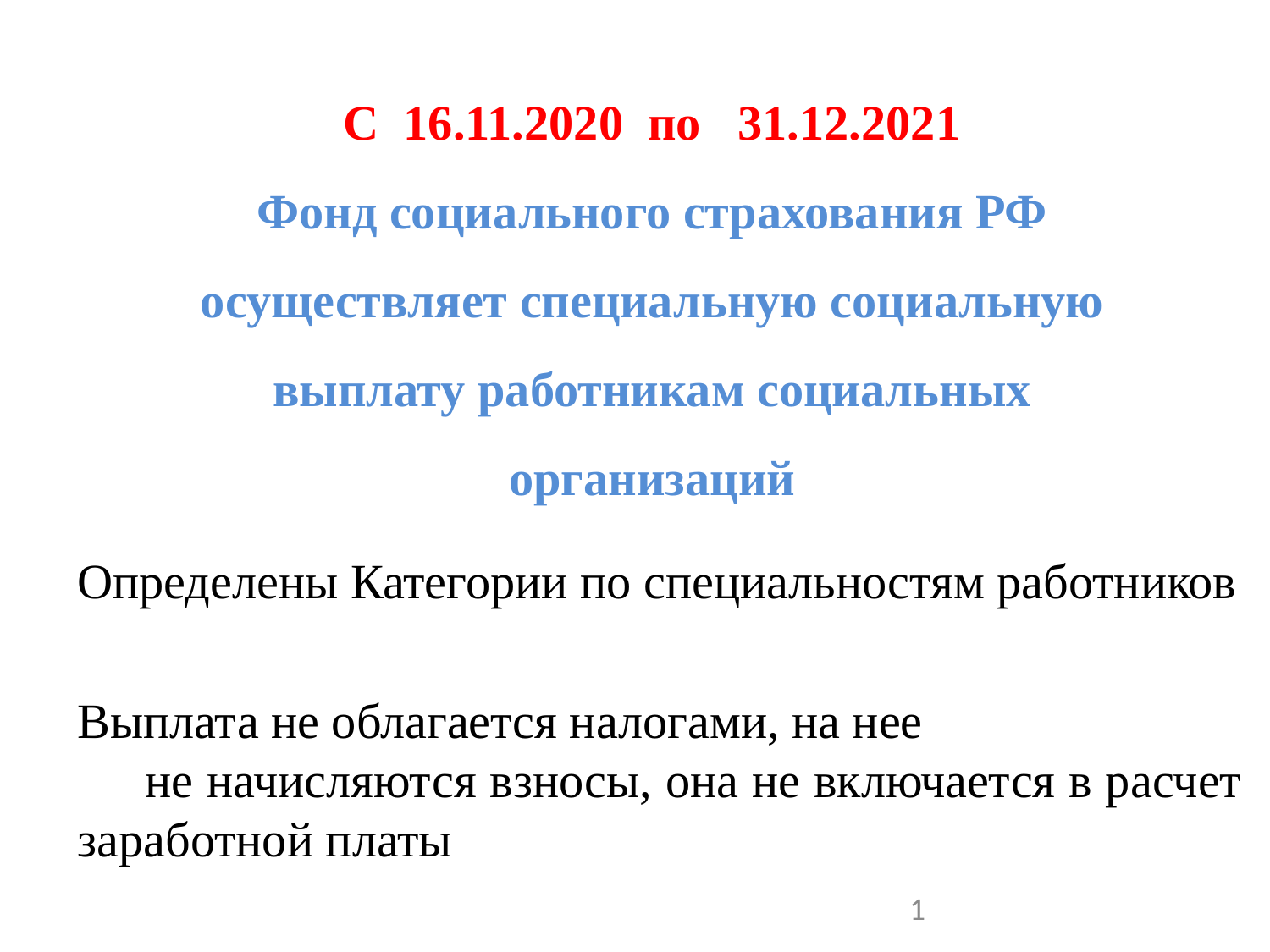

С  16.11.2020  по   31.12.2021
Фонд социального страхования РФ осуществляет специальную социальную выплату работникам социальных организаций

Определены Категории по специальностям работников

Выплата не облагается налогами, на нее                                не начисляются взносы, она не включается в расчет заработной платы
1